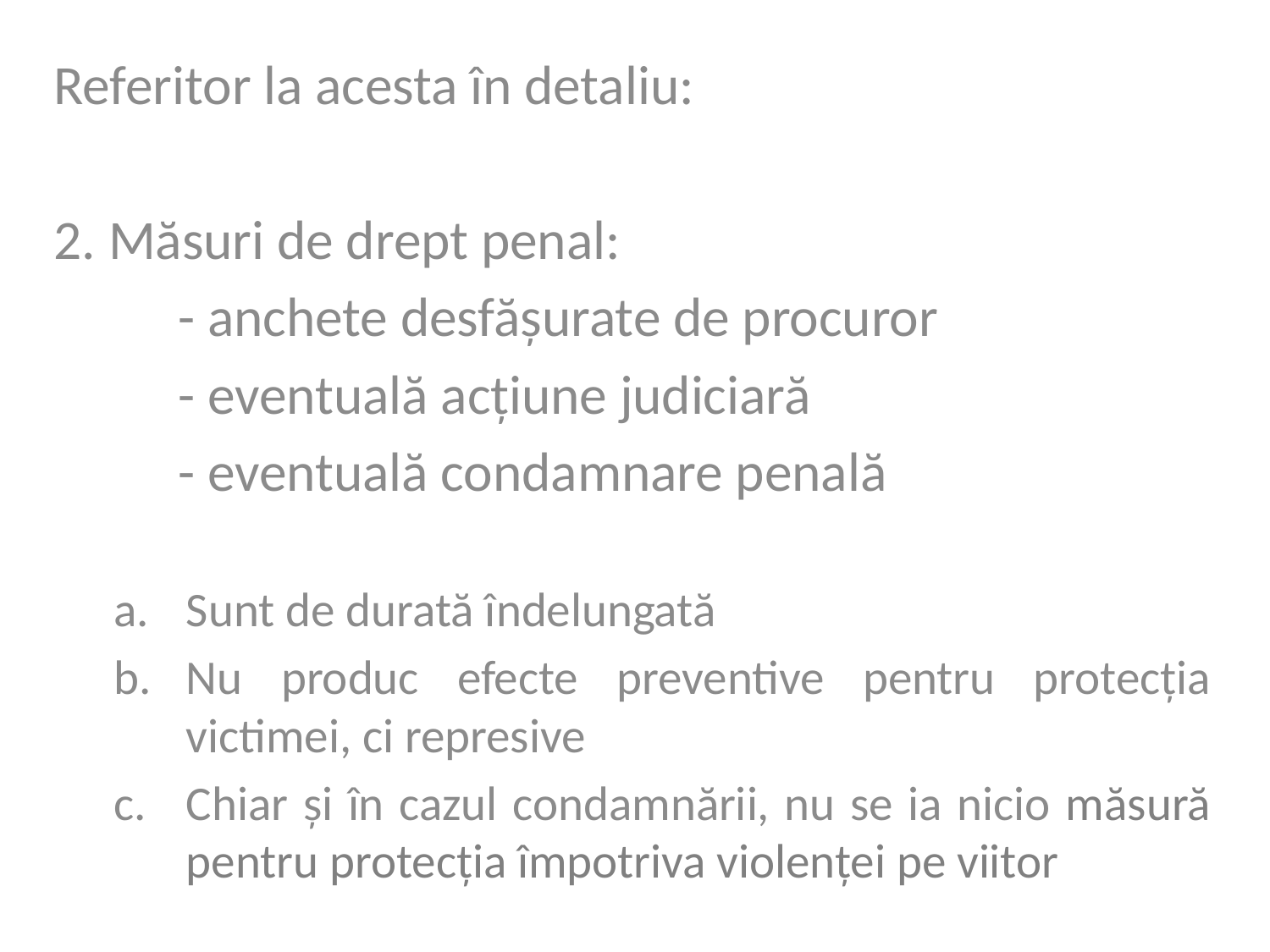

Referitor la acesta în detaliu:

2. Măsuri de drept penal:
	- anchete desfășurate de procuror
	- eventuală acțiune judiciară
	- eventuală condamnare penală
Sunt de durată îndelungată
Nu produc efecte preventive pentru protecția victimei, ci represive
Chiar și în cazul condamnării, nu se ia nicio măsură pentru protecția împotriva violenței pe viitor